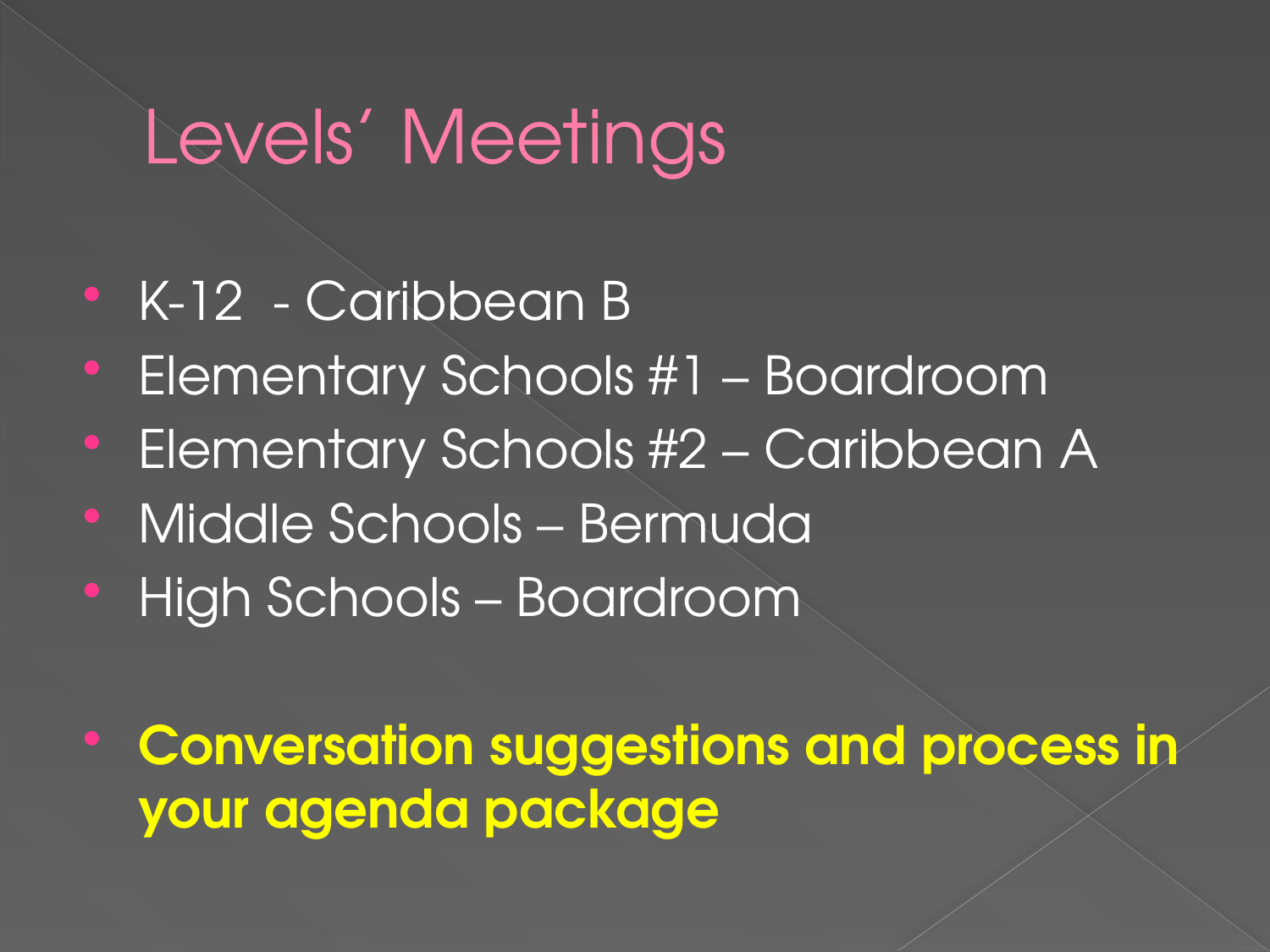

# Levels’ Meetings
K-12  - Caribbean B
Elementary Schools #1 – Boardroom
Elementary Schools #2 – Caribbean A
Middle Schools – Bermuda
High Schools – Boardroom

Conversation suggestions and process in your agenda package